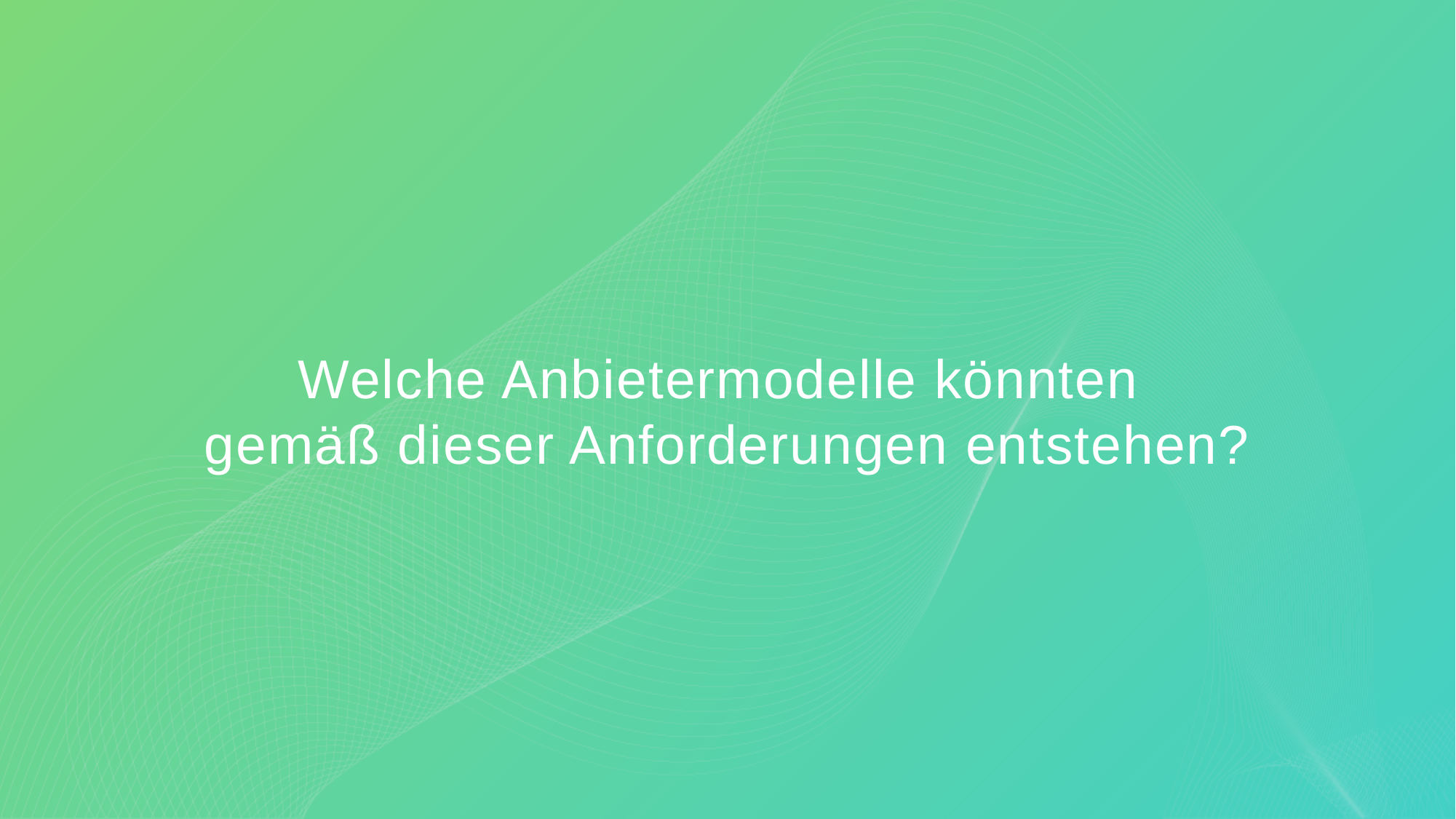

# Welche Anbietermodelle könnten gemäß dieser Anforderungen entstehen?